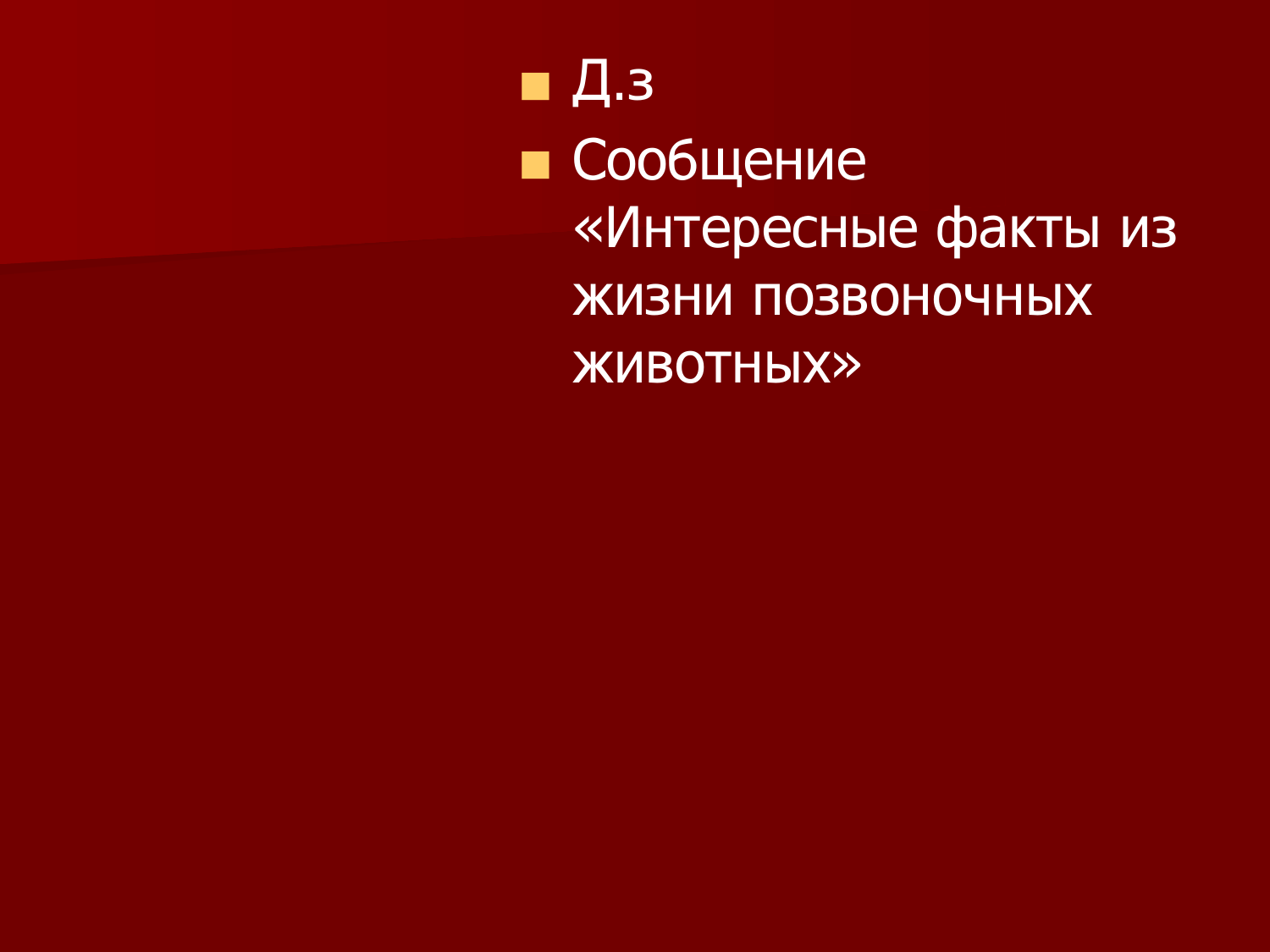

#
Д.з
Сообщение  «Интересные факты из жизни позвоночных животных»